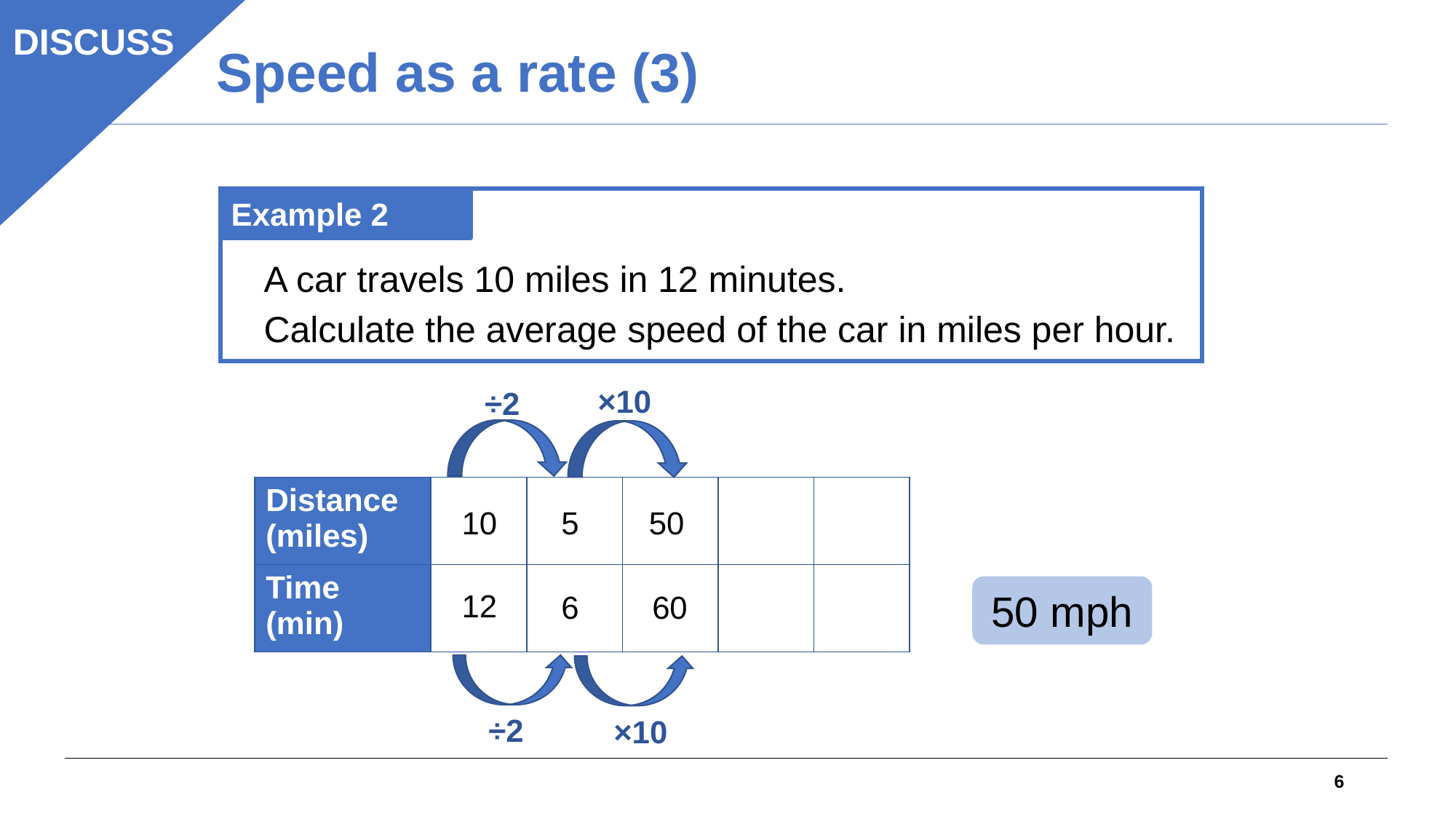

DISCUSS
Speed as a rate (3)

Example 2
A car travels 10 miles in 12 minutes.
Calculate the average speed of the car in miles per hour.
×10

÷2

| Distance (miles) |  |  |  |  |  |
| --- | --- | --- | --- | --- | --- |
| Time (min) |  |  |  |  |  |
50
10
5
50 mph
12
6
60

÷2

×10
6